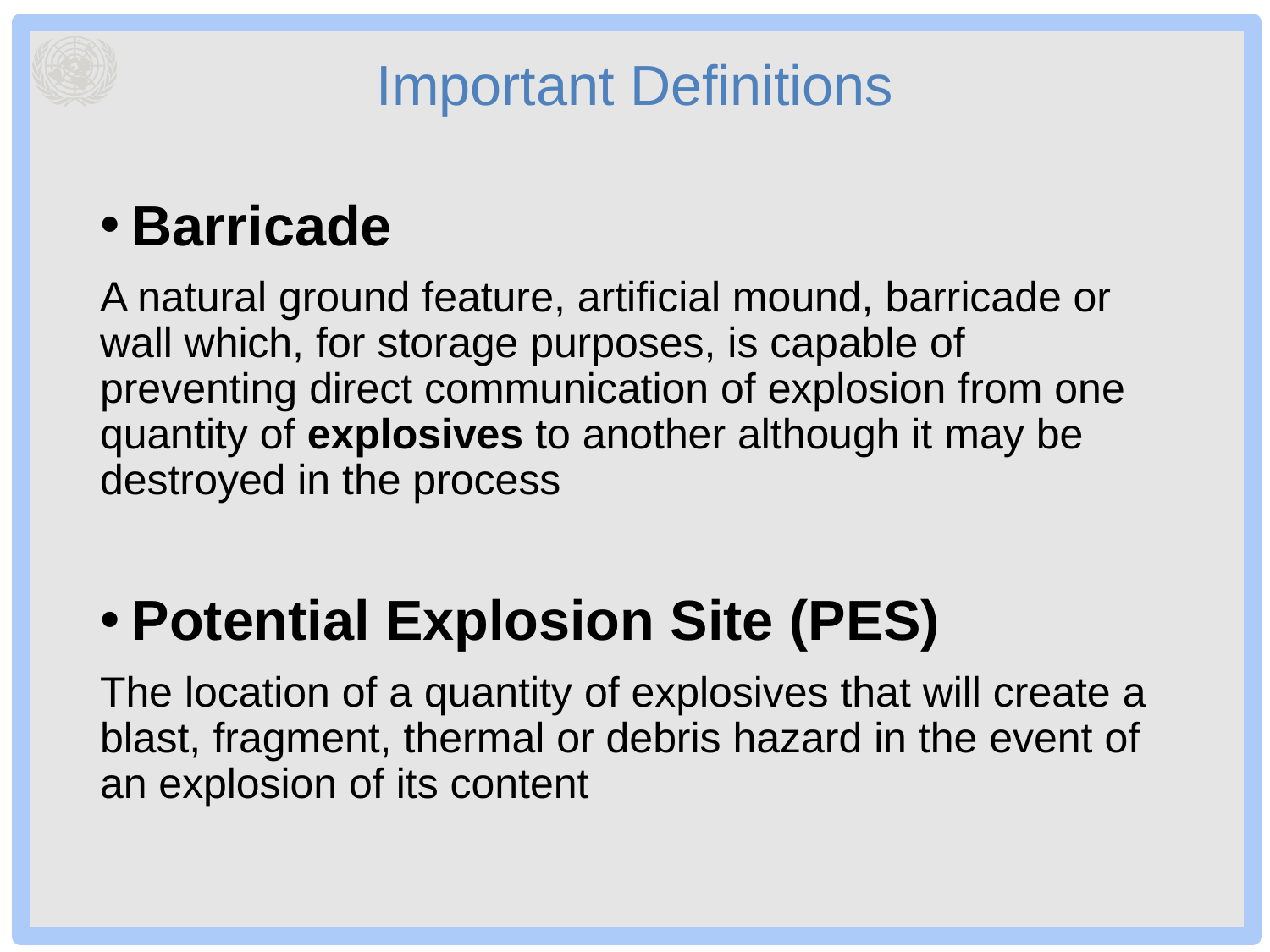

# Important Definitions
Barricade
A natural ground feature, artificial mound, barricade or wall which, for storage purposes, is capable of preventing direct communication of explosion from one quantity of explosives to another although it may be destroyed in the process

Potential Explosion Site (PES)
The location of a quantity of explosives that will create a blast, fragment, thermal or debris hazard in the event of an explosion of its content